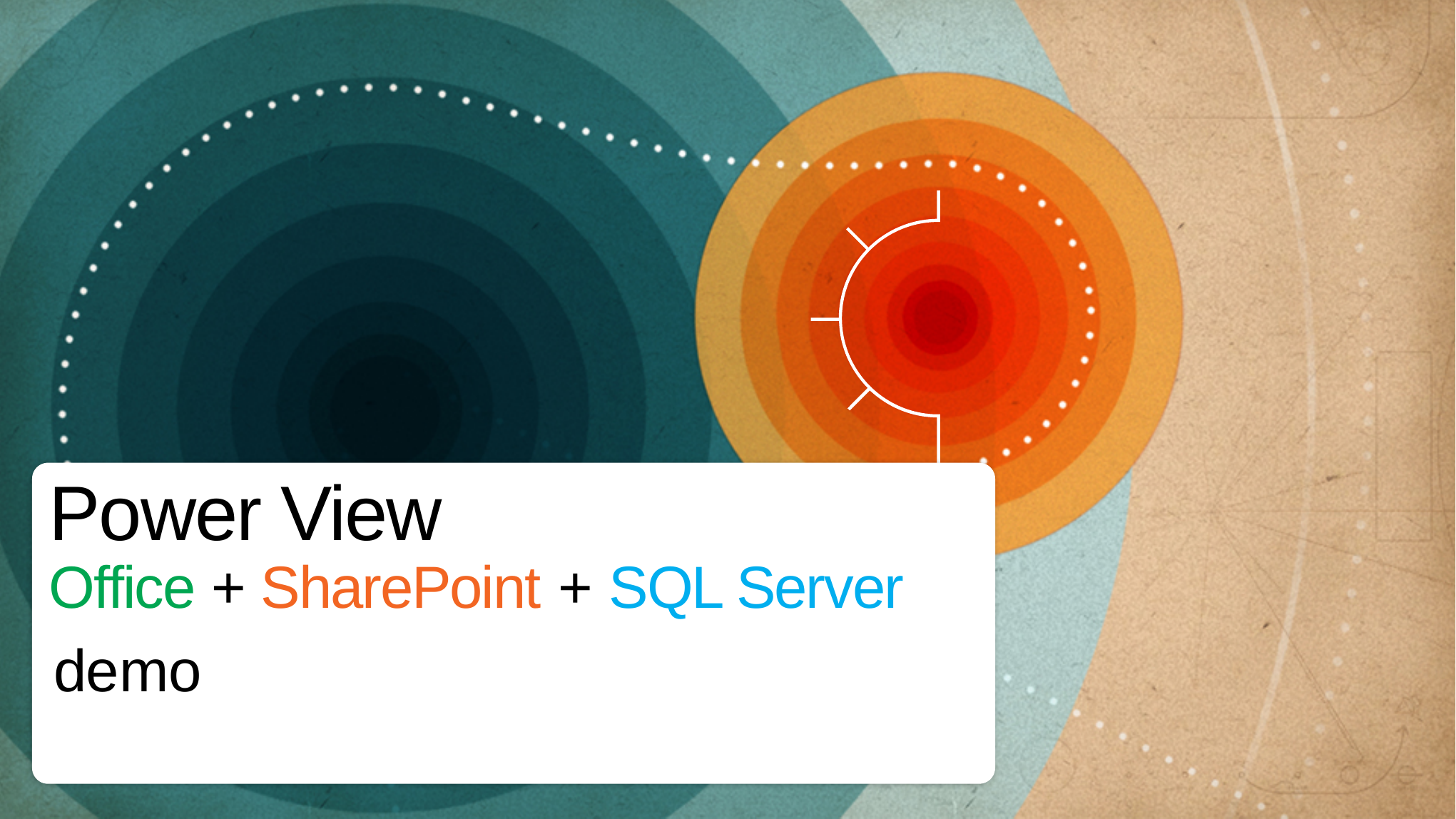

# Power View Office + SharePoint + SQL Server
demo